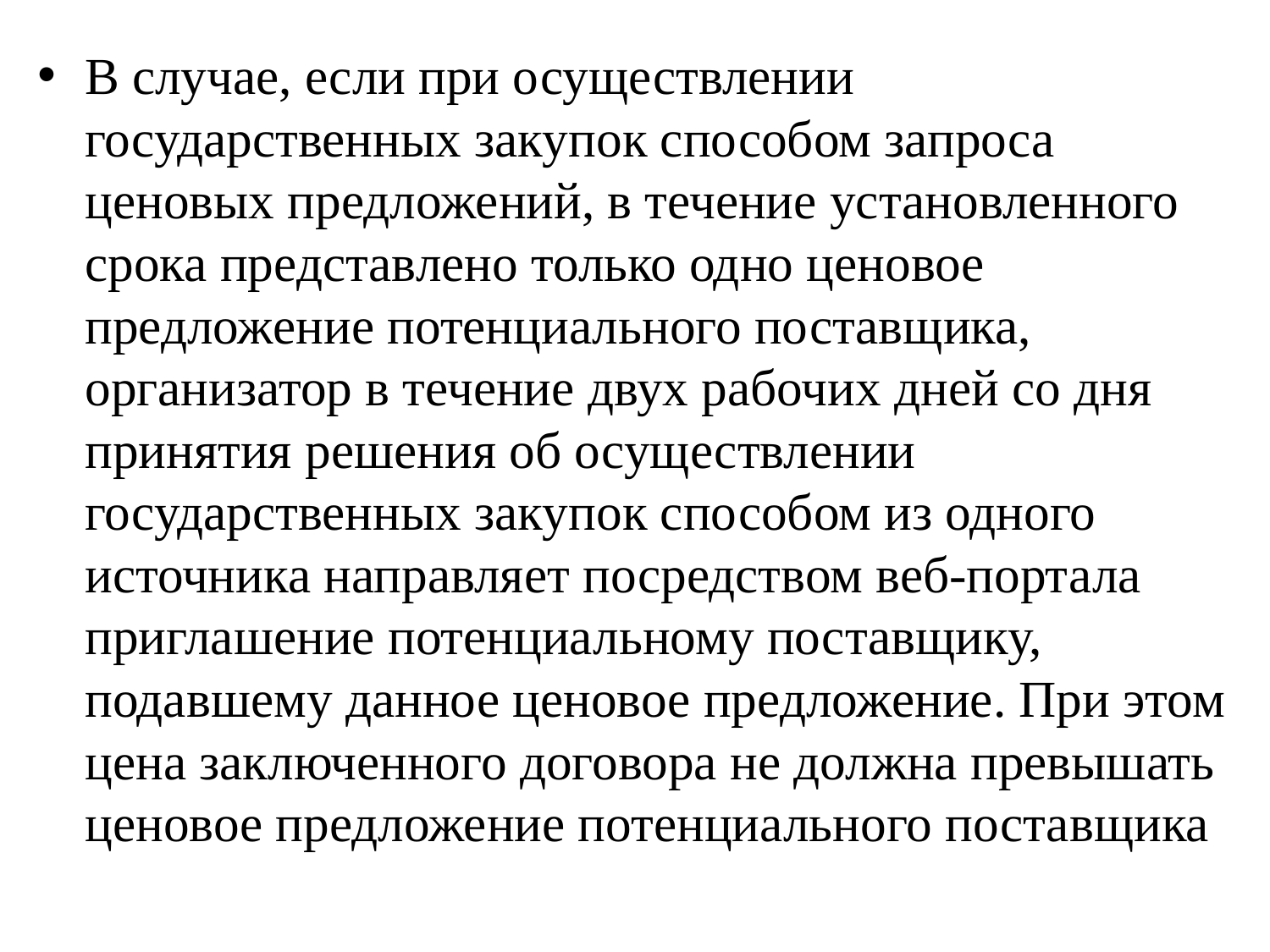

В случае, если при осуществлении государственных закупок способом запроса ценовых предложений, в течение установленного срока представлено только одно ценовое предложение потенциального поставщика, организатор в течение двух рабочих дней со дня принятия решения об осуществлении государственных закупок способом из одного источника направляет посредством веб-портала приглашение потенциальному поставщику, подавшему данное ценовое предложение. При этом цена заключенного договора не должна превышать ценовое предложение потенциального поставщика